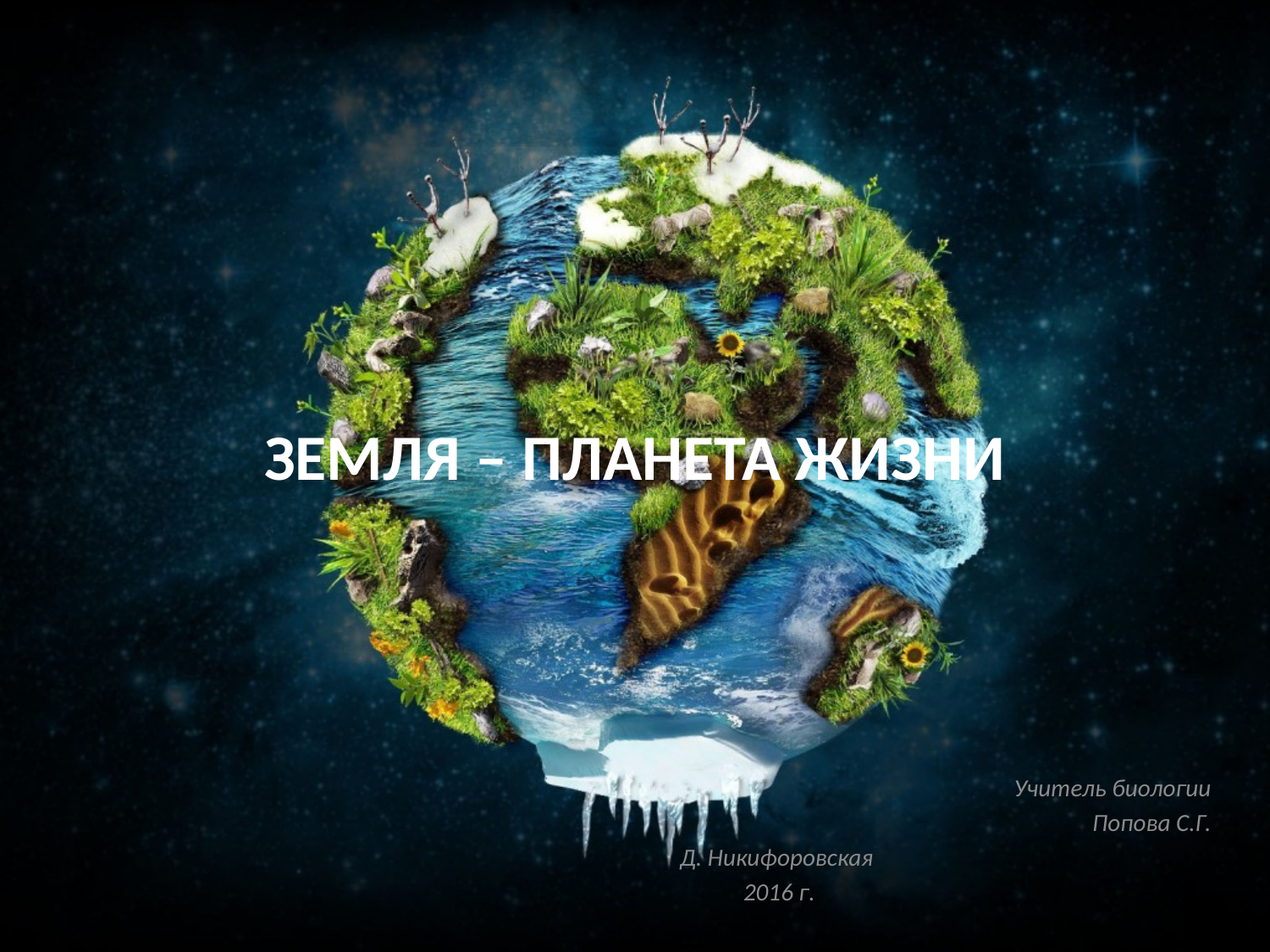

# ЗЕМЛЯ – ПЛАНЕТА ЖИЗНИ
Учитель биологии
Попова С.Г.
Д. Никифоровская
2016 г.